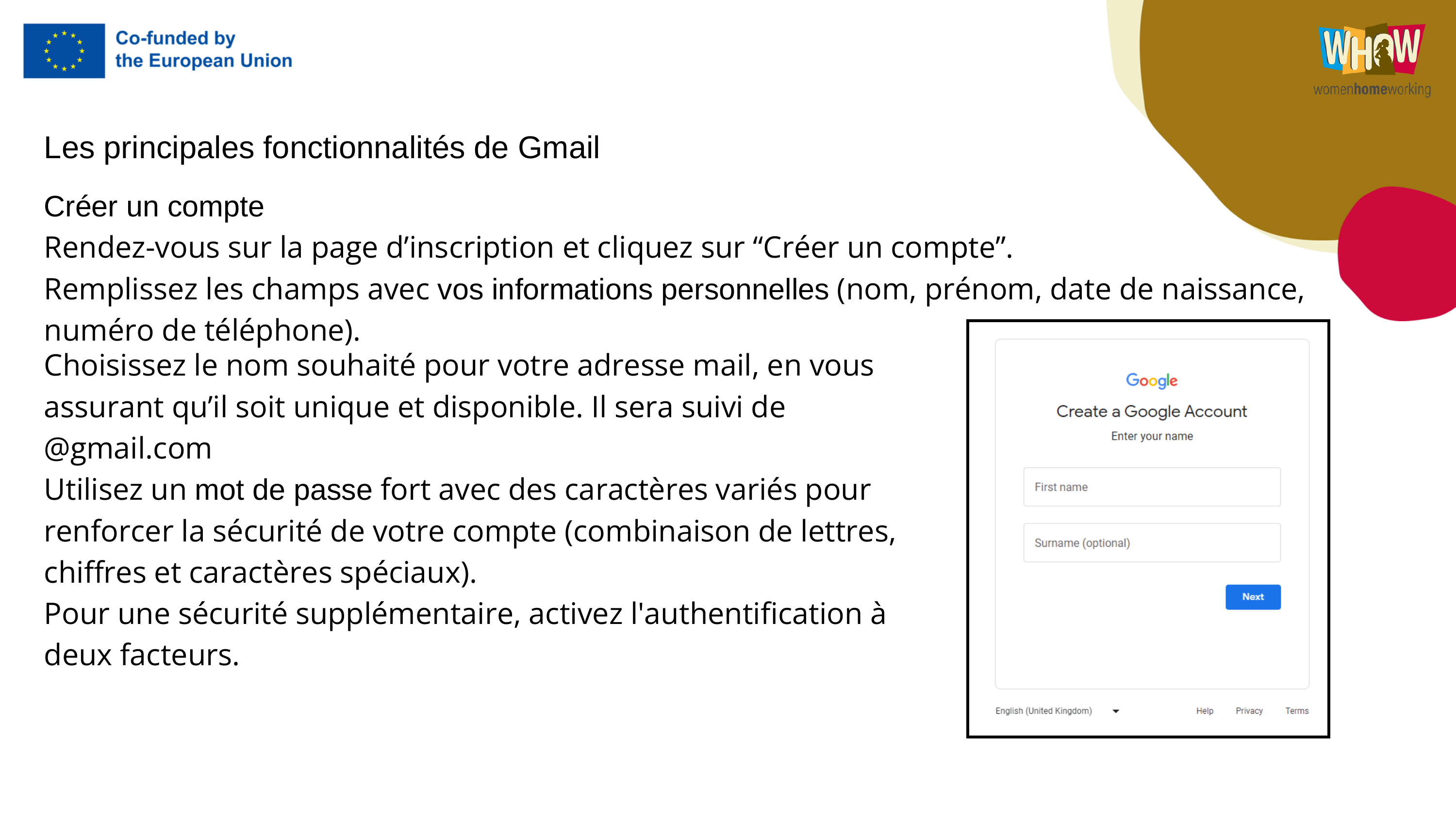

Les principales fonctionnalités de Gmail
Créer un compte
Rendez-vous sur la page d’inscription et cliquez sur “Créer un compte”.
Remplissez les champs avec vos informations personnelles (nom, prénom, date de naissance, numéro de téléphone).

Choisissez le nom souhaité pour votre adresse mail, en vous assurant qu’il soit unique et disponible. Il sera suivi de @gmail.com
Utilisez un mot de passe fort avec des caractères variés pour renforcer la sécurité de votre compte (combinaison de lettres, chiffres et caractères spéciaux).
Pour une sécurité supplémentaire, activez l'authentification à deux facteurs.